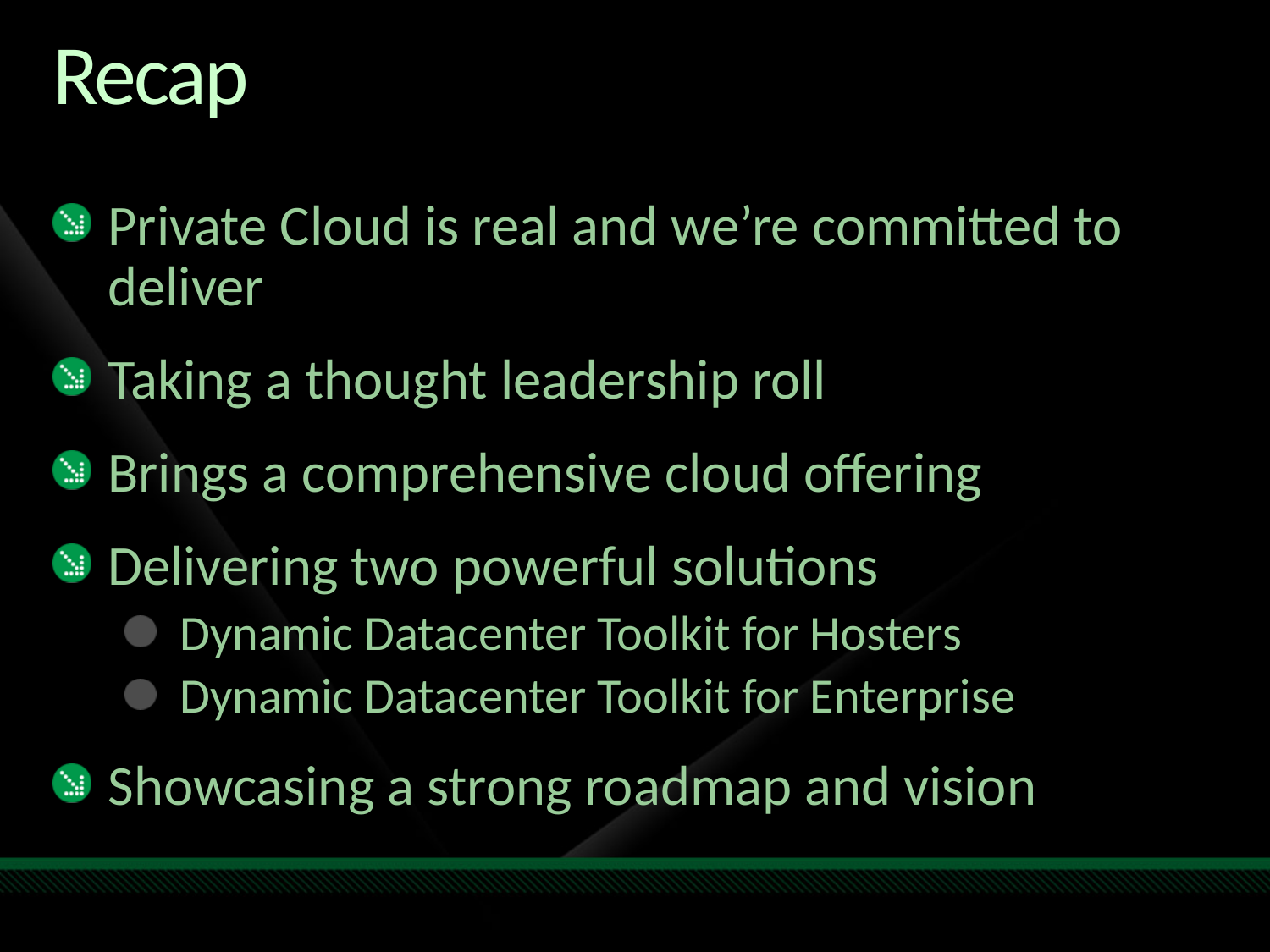

# Recap
Private Cloud is real and we’re committed to deliver
Taking a thought leadership roll
Brings a comprehensive cloud offering
Delivering two powerful solutions
Dynamic Datacenter Toolkit for Hosters
Dynamic Datacenter Toolkit for Enterprise
Showcasing a strong roadmap and vision